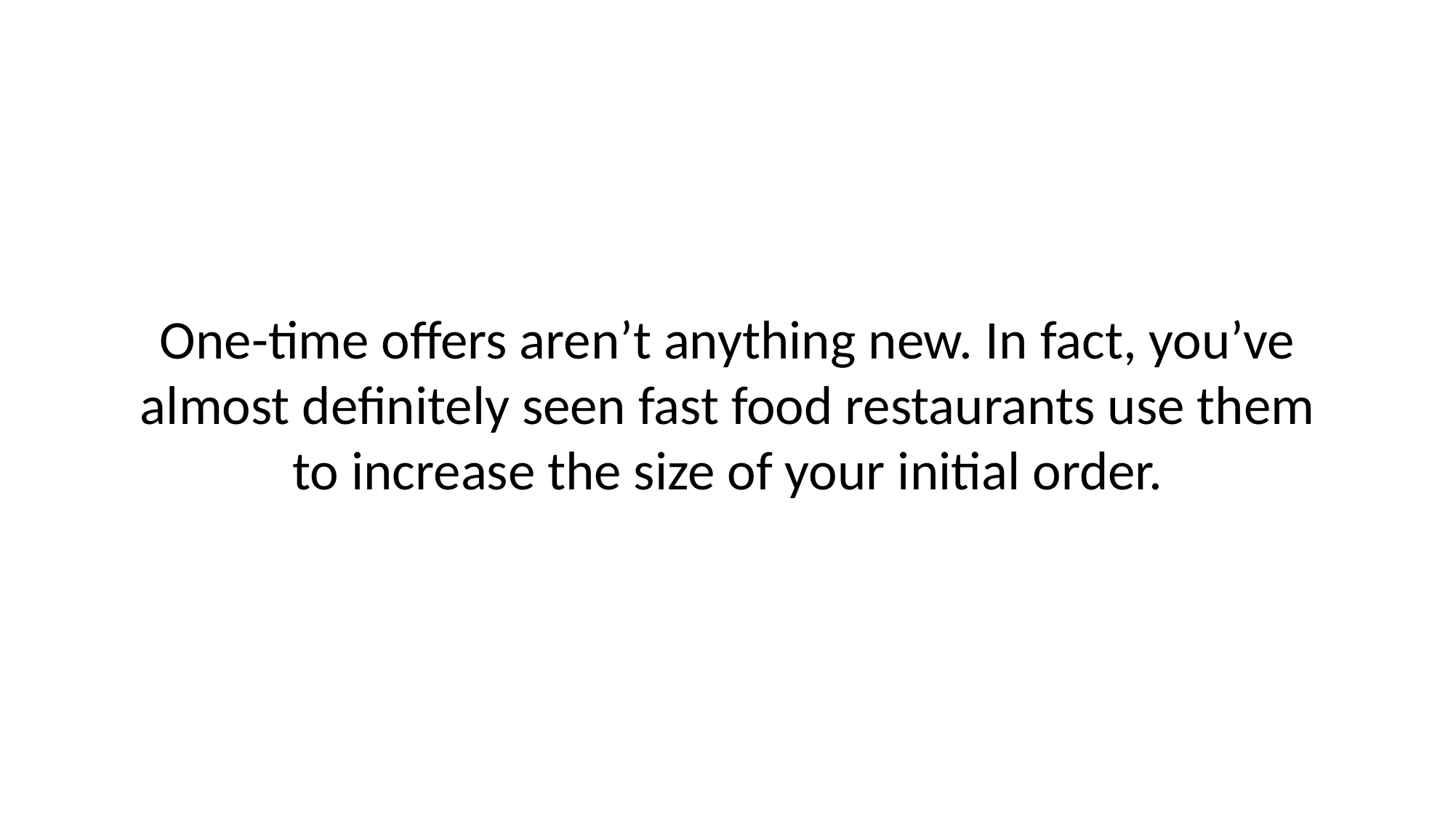

# One-time offers aren’t anything new. In fact, you’ve almost definitely seen fast food restaurants use them to increase the size of your initial order.